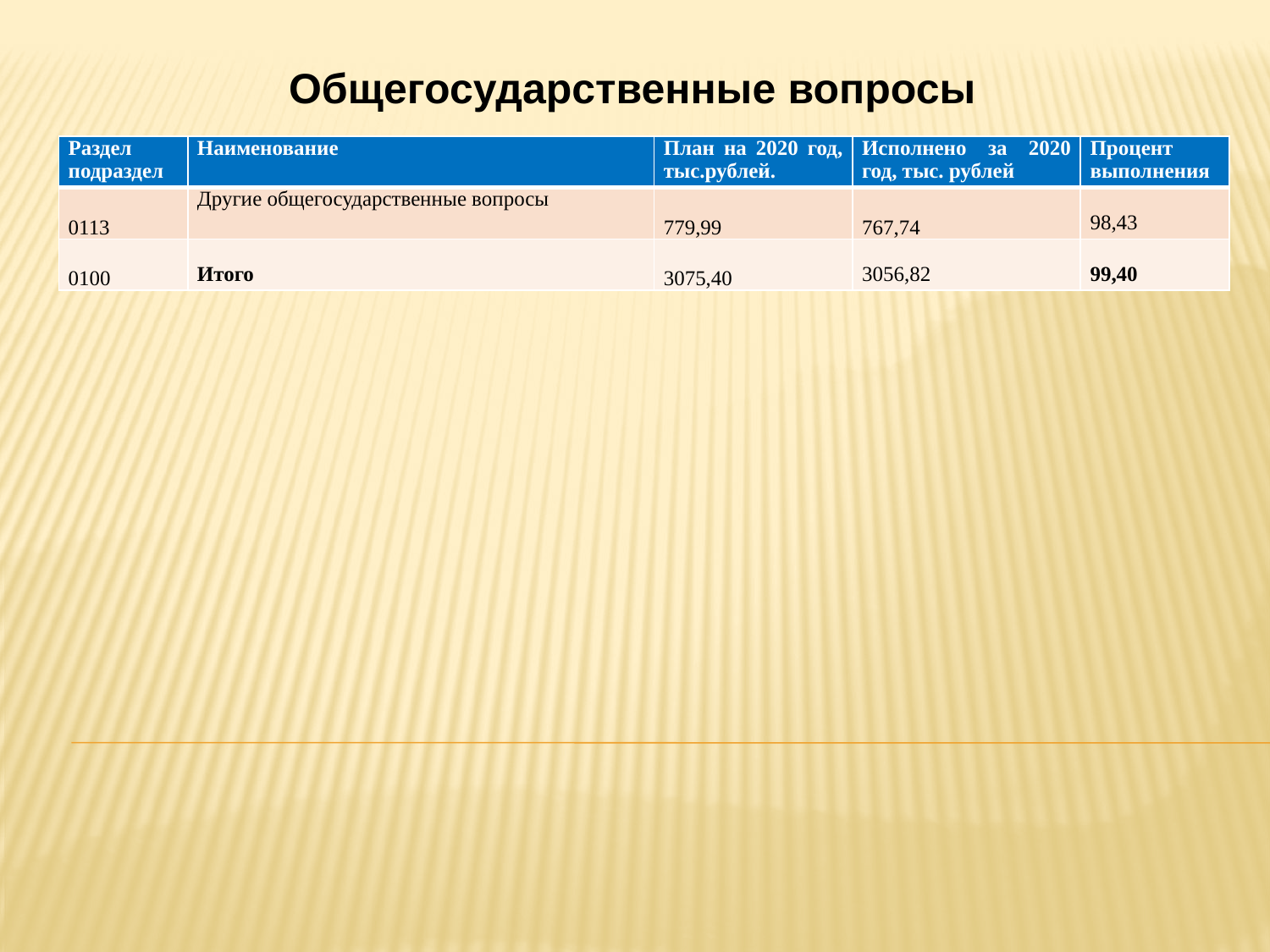

Общегосударственные вопросы
| Раздел подраздел | Наименование | План на 2020 год, тыс.рублей. | Исполнено за 2020 год, тыс. рублей | Процент выполнения |
| --- | --- | --- | --- | --- |
| 0113 | Другие общегосударственные вопросы | 779,99 | 767,74 | 98,43 |
| 0100 | Итого | 3075,40 | 3056,82 | 99,40 |